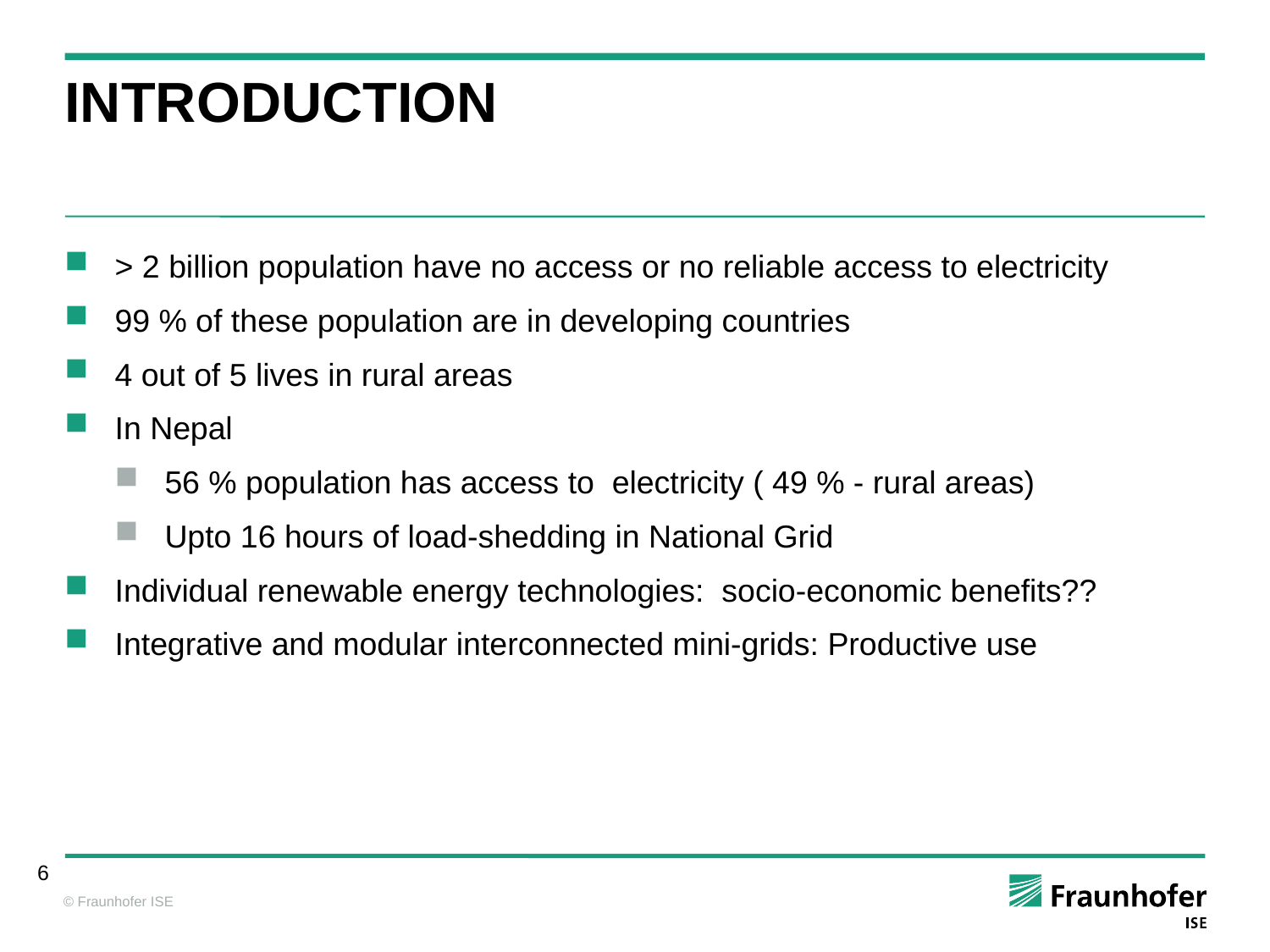

# Introduction
> 2 billion population have no access or no reliable access to electricity
99 % of these population are in developing countries
4 out of 5 lives in rural areas
In Nepal
56 % population has access to  electricity ( 49 % - rural areas)
Upto 16 hours of load-shedding in National Grid
Individual renewable energy technologies:  socio-economic benefits??
Integrative and modular interconnected mini-grids: Productive use